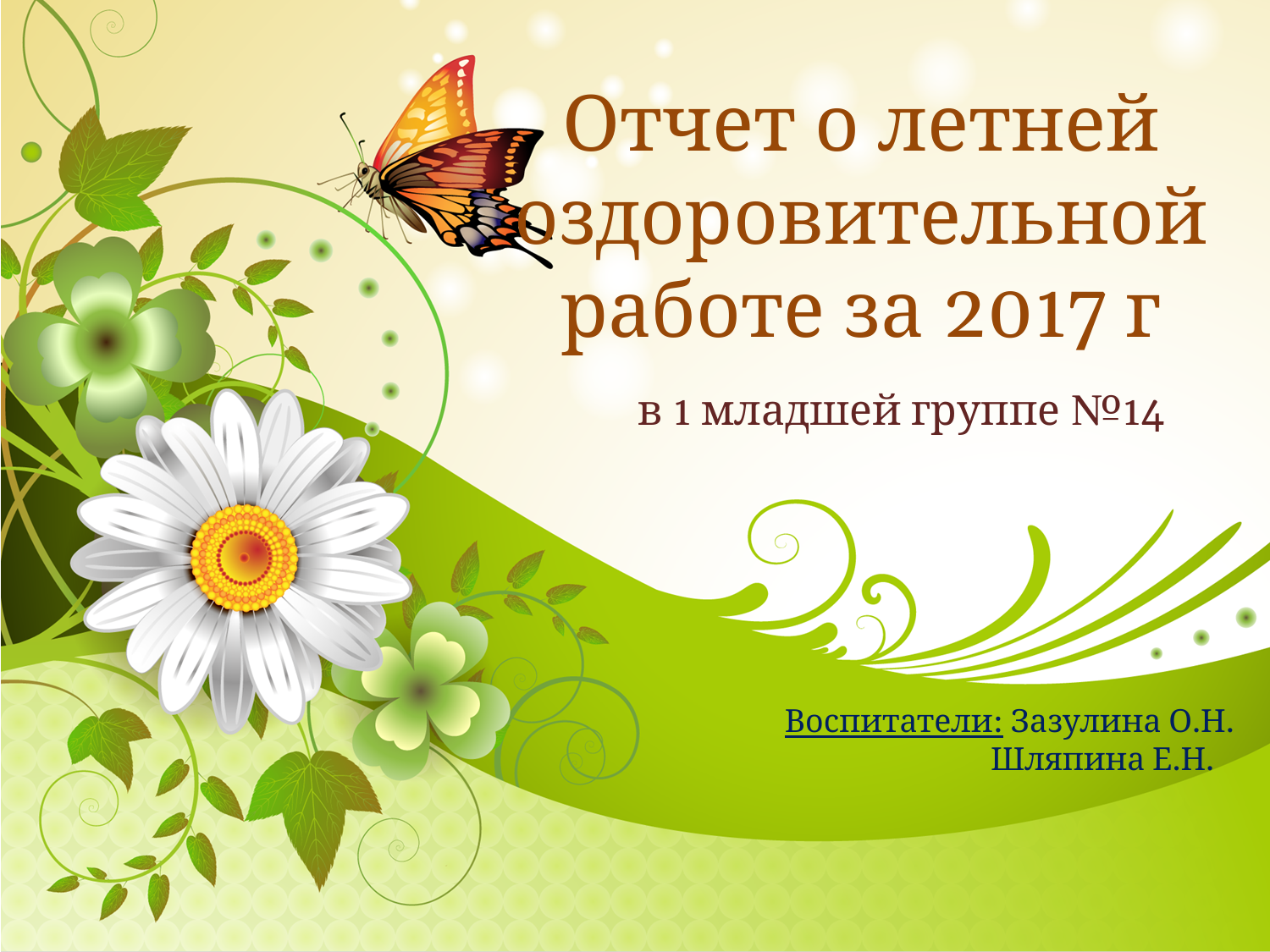

# Отчет о летней оздоровительной работе за 2017 г
в 1 младшей группе №14
Воспитатели: Зазулина О.Н.
                           Шляпина Е.Н.